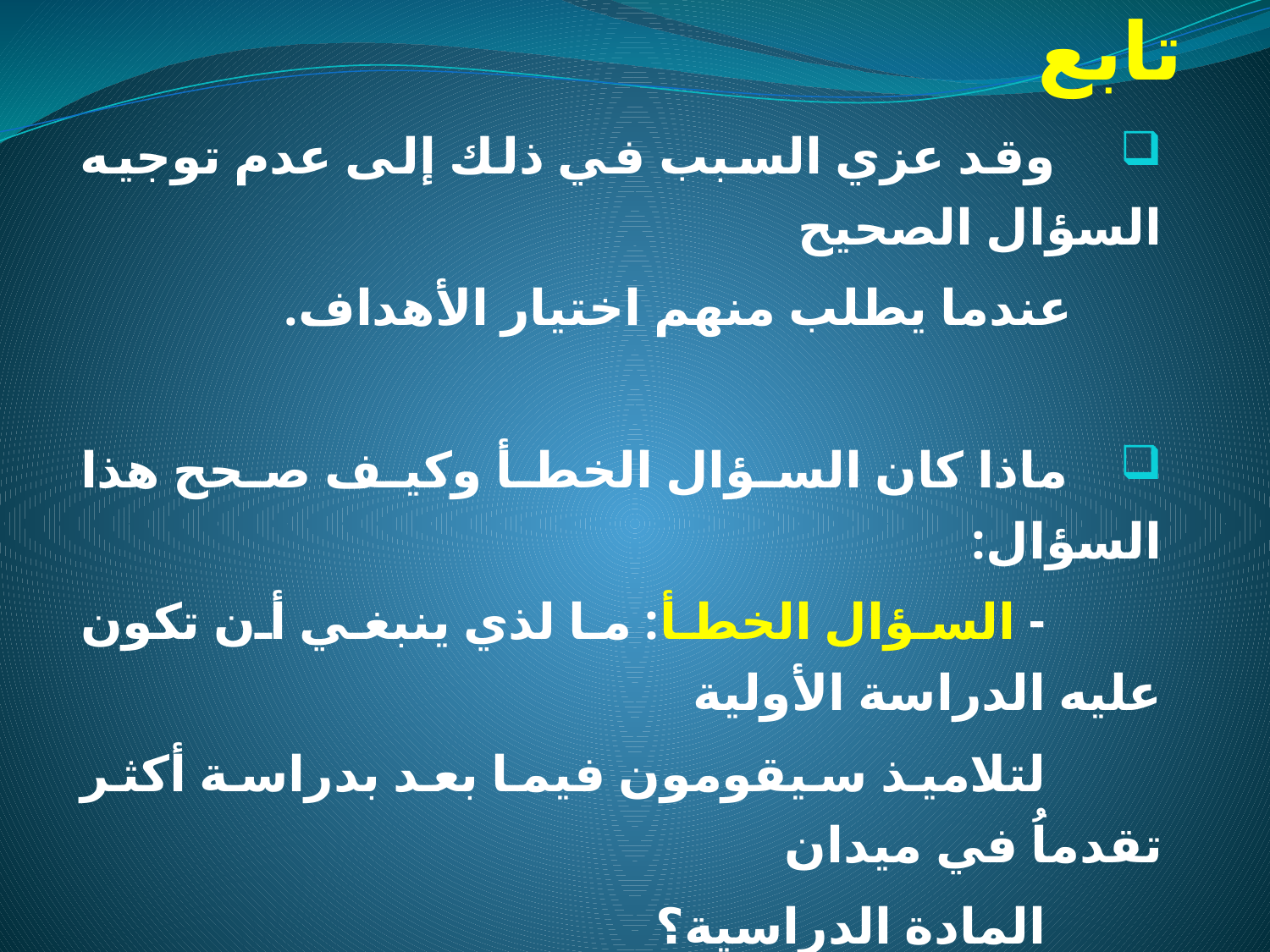

# تابع
     وقد عزي السبب في ذلك إلى عدم توجيه السؤال الصحيح
       عندما يطلب منهم اختيار الأهداف.

    ماذا كان السؤال الخطأ وكيف صحح هذا السؤال:
         - السؤال الخطأ: ما لذي ينبغي أن تكون عليه الدراسة الأولية
         لتلاميذ سيقومون فيما بعد بدراسة أكثر تقدماُ في ميدان
         المادة الدراسية؟
         - السؤال الصحيح: ما الذي تستطيع أن تسهم به مادة
         تخصصك في تربية التلاميذ الذين لن يتخصصوا في هذه
         المادة؟